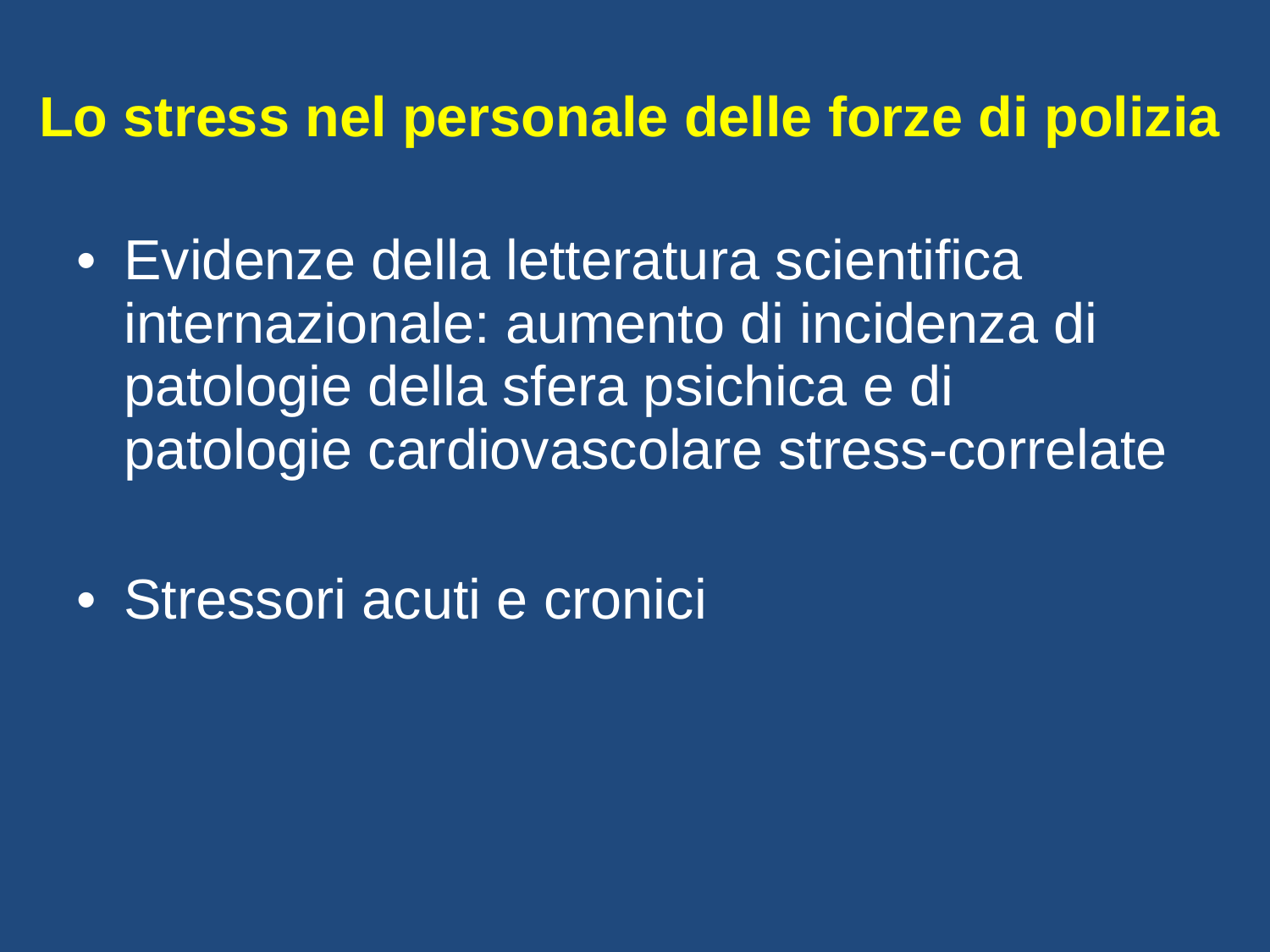

# Lo stress nel personale delle forze di polizia
Evidenze della letteratura scientifica internazionale: aumento di incidenza di patologie della sfera psichica e di patologie cardiovascolare stress-correlate

Stressori acuti e cronici